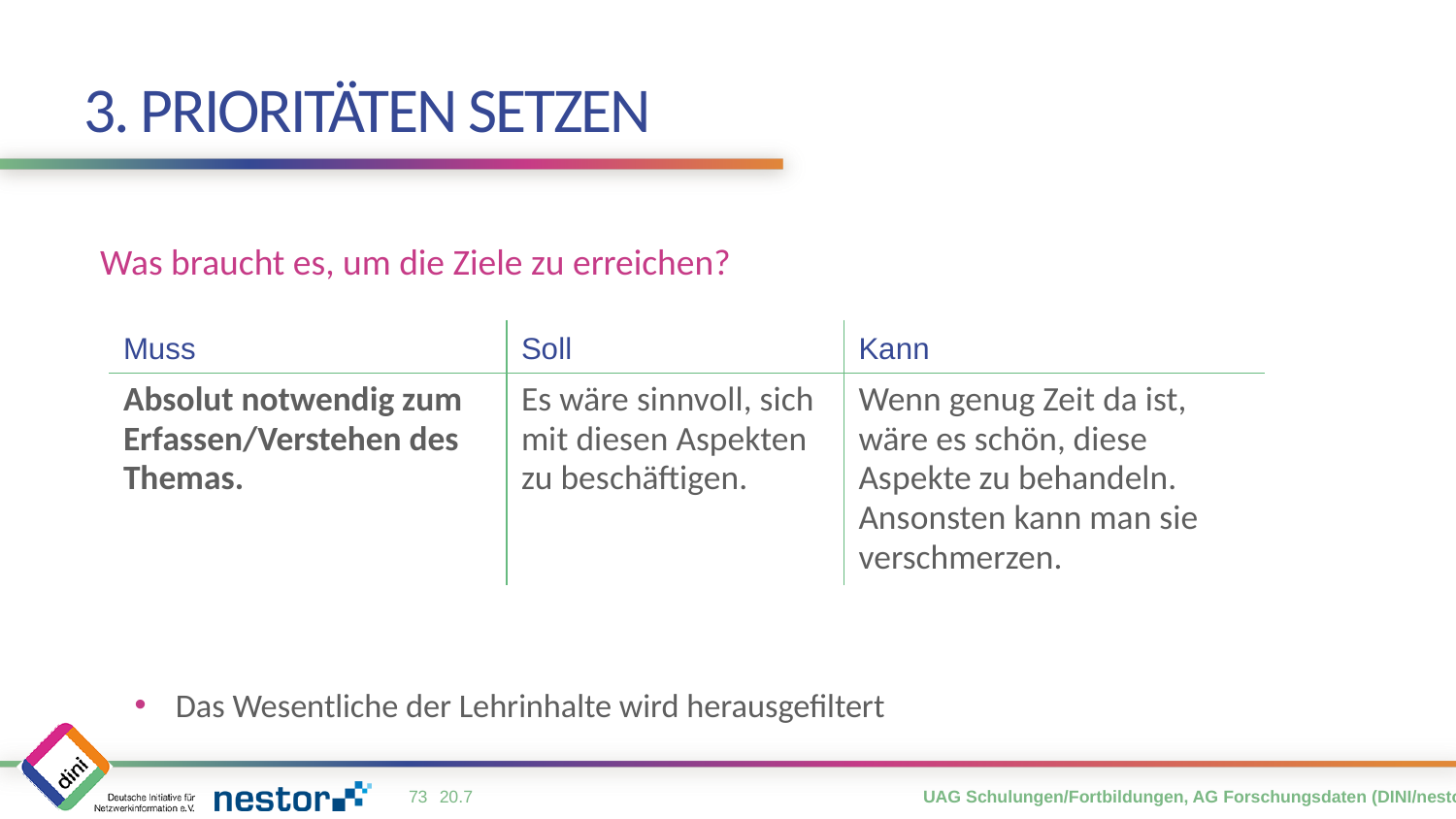

# 3. Prioritäten setzen
Was braucht es, um die Ziele zu erreichen?

| Muss | Soll | Kann |
| --- | --- | --- |
| Absolut notwendig zum Erfassen/Verstehen des Themas. | Es wäre sinnvoll, sich mit diesen Aspekten zu beschäftigen. | Wenn genug Zeit da ist, wäre es schön, diese Aspekte zu behandeln. Ansonsten kann man sie verschmerzen. |
Das Wesentliche der Lehrinhalte wird herausgefiltert
73
20.7